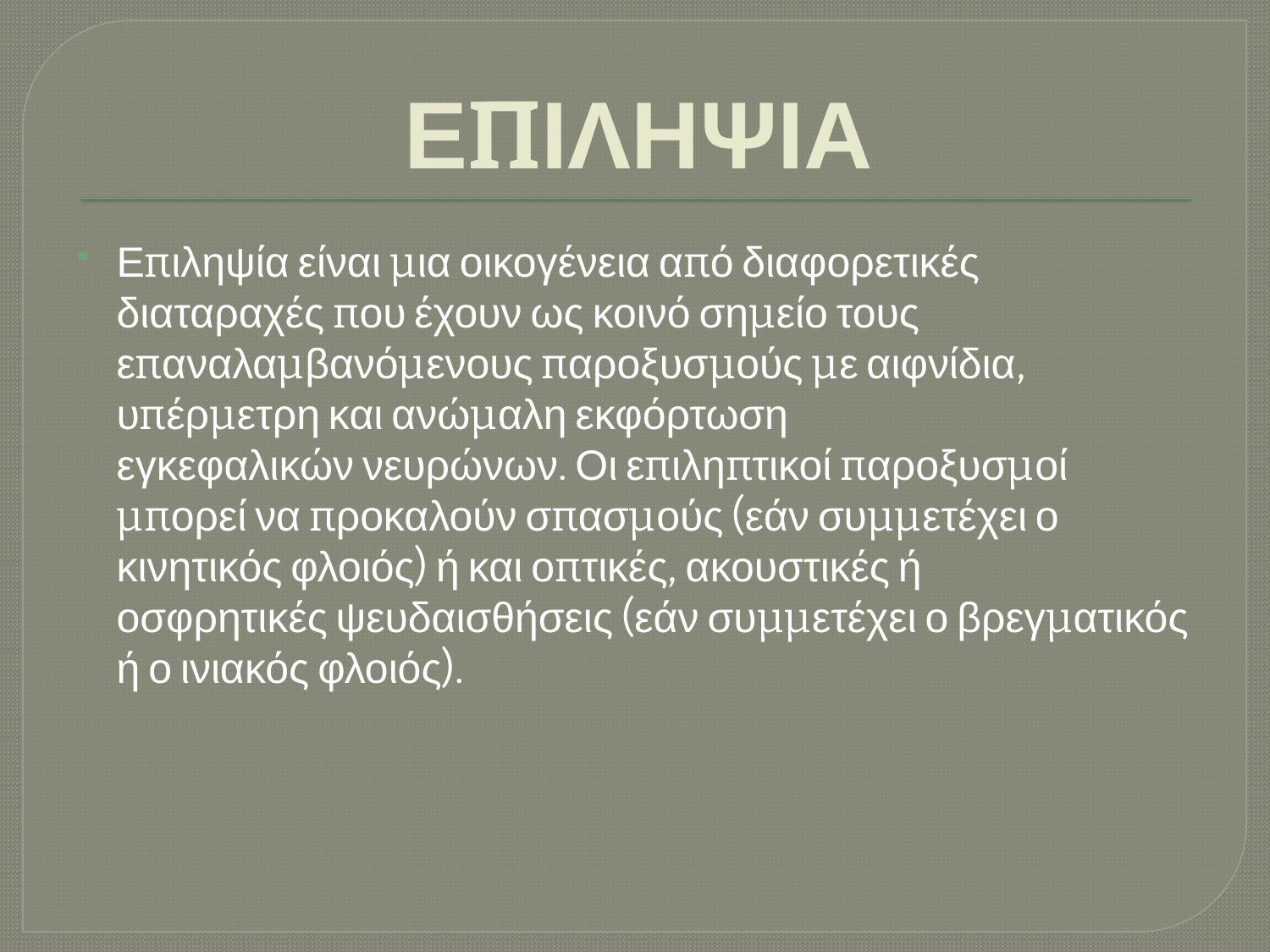

# ΕΠΙΛΗΨΙΑ
Επιληψία είναι μια οικογένεια από διαφορετικές διαταραχές που έχουν ως κοινό σημείο τους επαναλαμβανόμενους παροξυσμούς με αιφνίδια, υπέρμετρη και ανώμαλη εκφόρτωση εγκεφαλικών νευρώνων. Οι επιληπτικοί παροξυσμοί μπορεί να προκαλούν σπασμούς (εάν συμμετέχει ο κινητικός φλοιός) ή και οπτικές, ακουστικές ή οσφρητικές ψευδαισθήσεις (εάν συμμετέχει ο βρεγματικός ή ο ινιακός φλοιός).